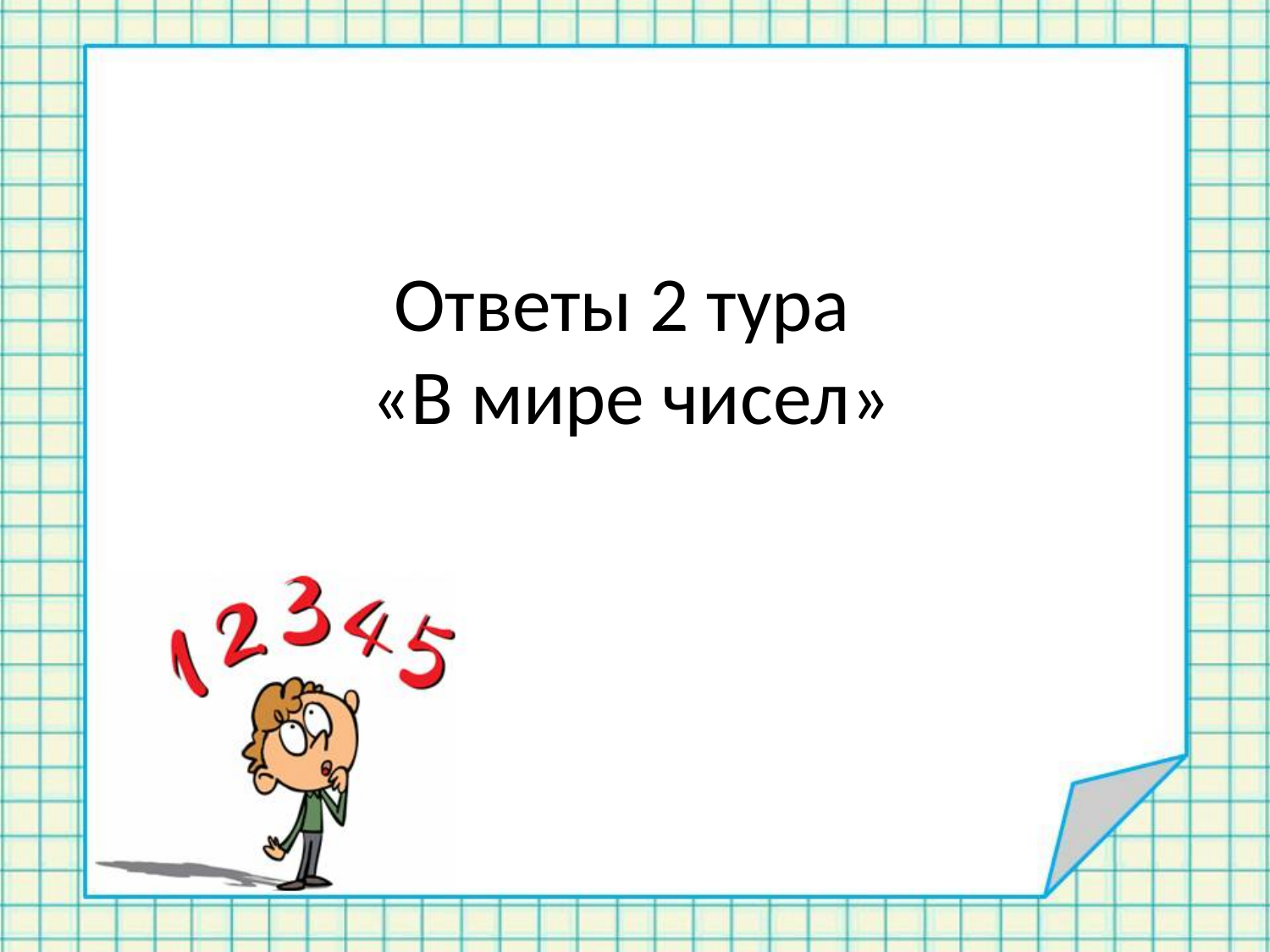

# Ответы 2 тура «В мире чисел»